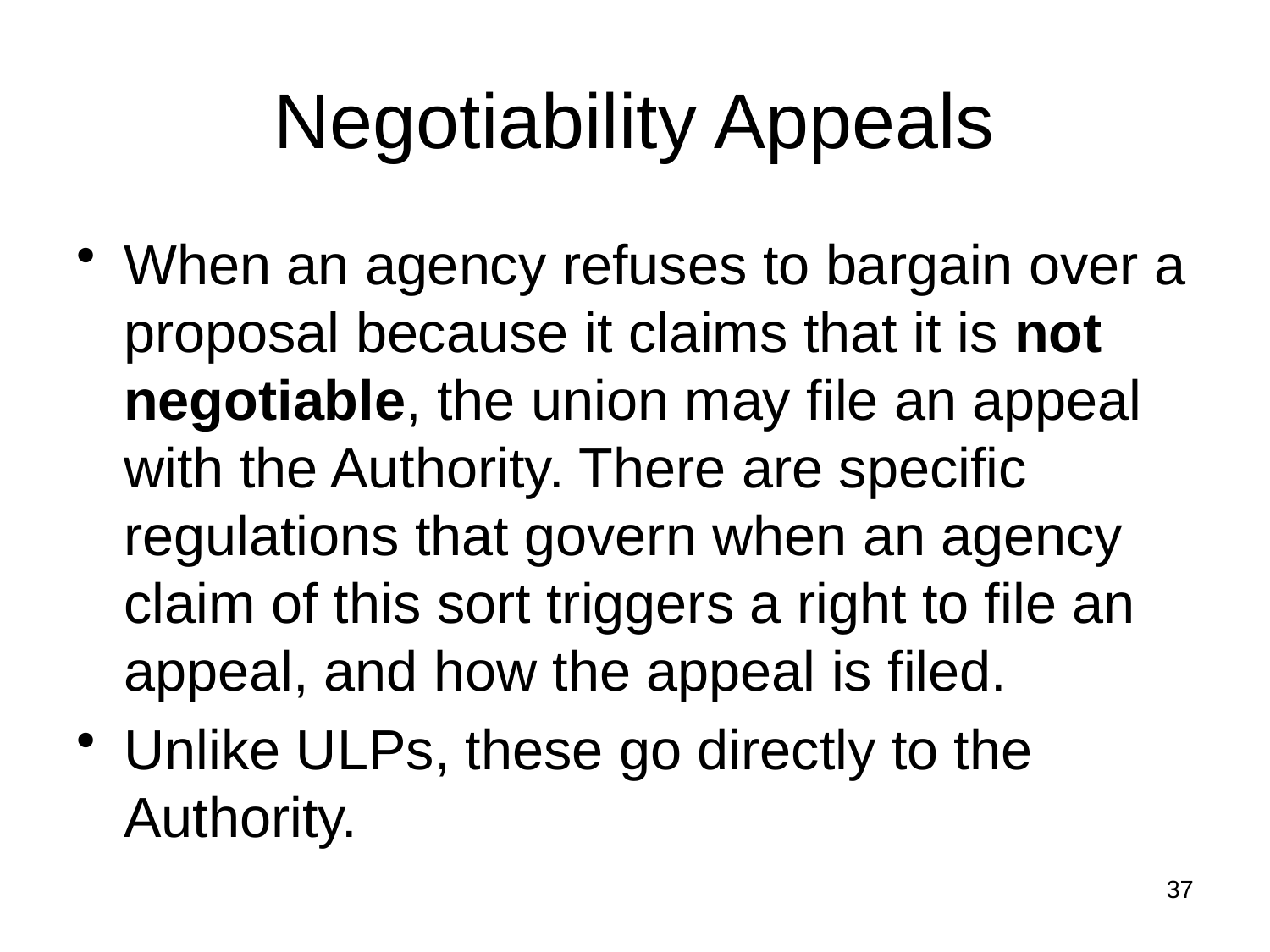

# Negotiability Appeals
When an agency refuses to bargain over a proposal because it claims that it is not negotiable, the union may file an appeal with the Authority. There are specific regulations that govern when an agency claim of this sort triggers a right to file an appeal, and how the appeal is filed.
Unlike ULPs, these go directly to the Authority.

37